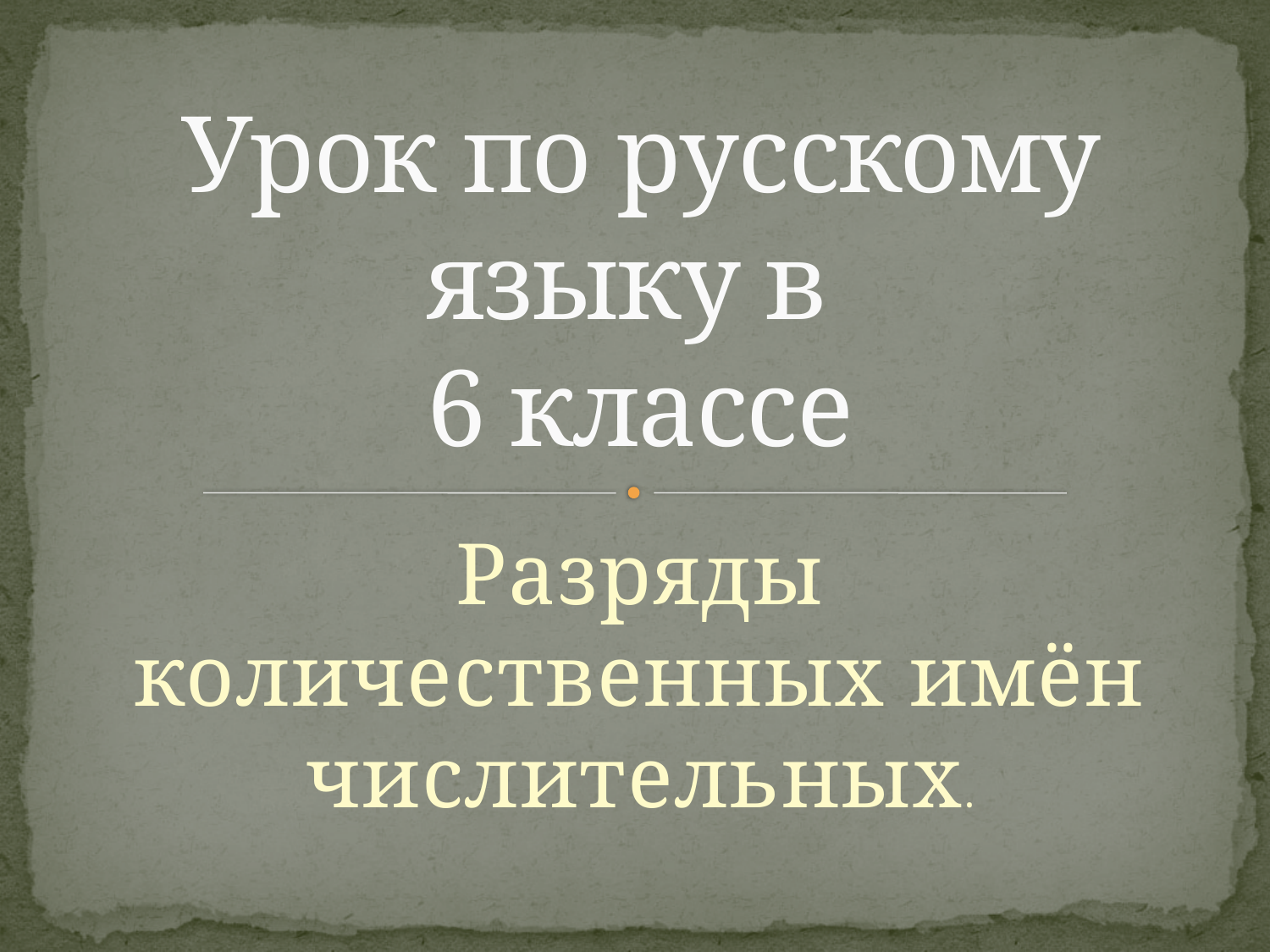

# Урок по русскому языку в 6 классе
Разряды количественных имён числительных.